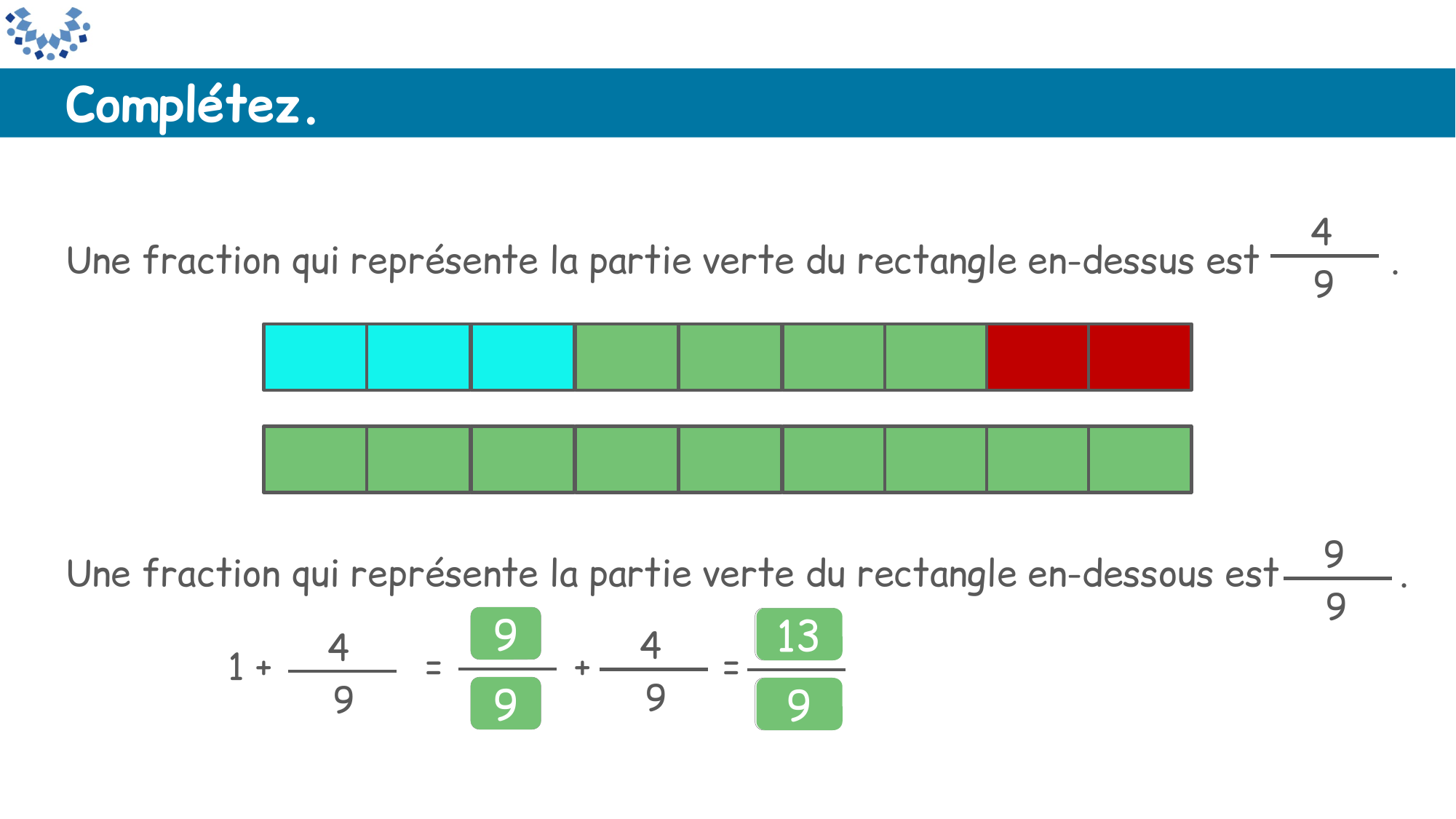

Complétez.
Une fraction qui représente la partie verte du rectangle en-dessus est            .
4
9

9
9
Une fraction qui représente la partie verte du rectangle en-dessous est           .

9

13
4
4
9
1 +              =            +            =
9

9

9